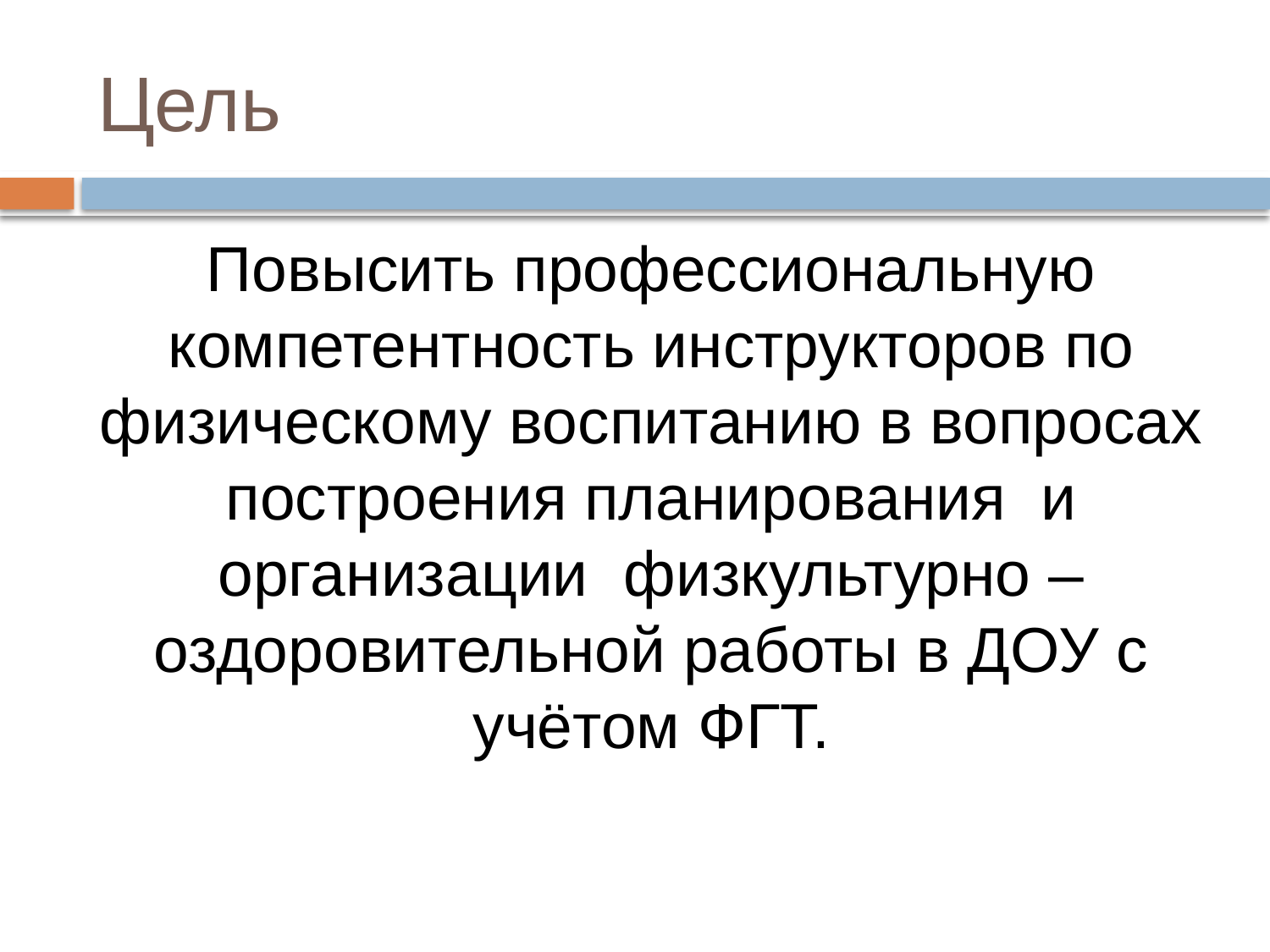

# Цель
Повысить профессиональную компетентность инструкторов по физическому воспитанию в вопросах построения планирования  и организации  физкультурно – оздоровительной работы в ДОУ с учётом ФГТ.